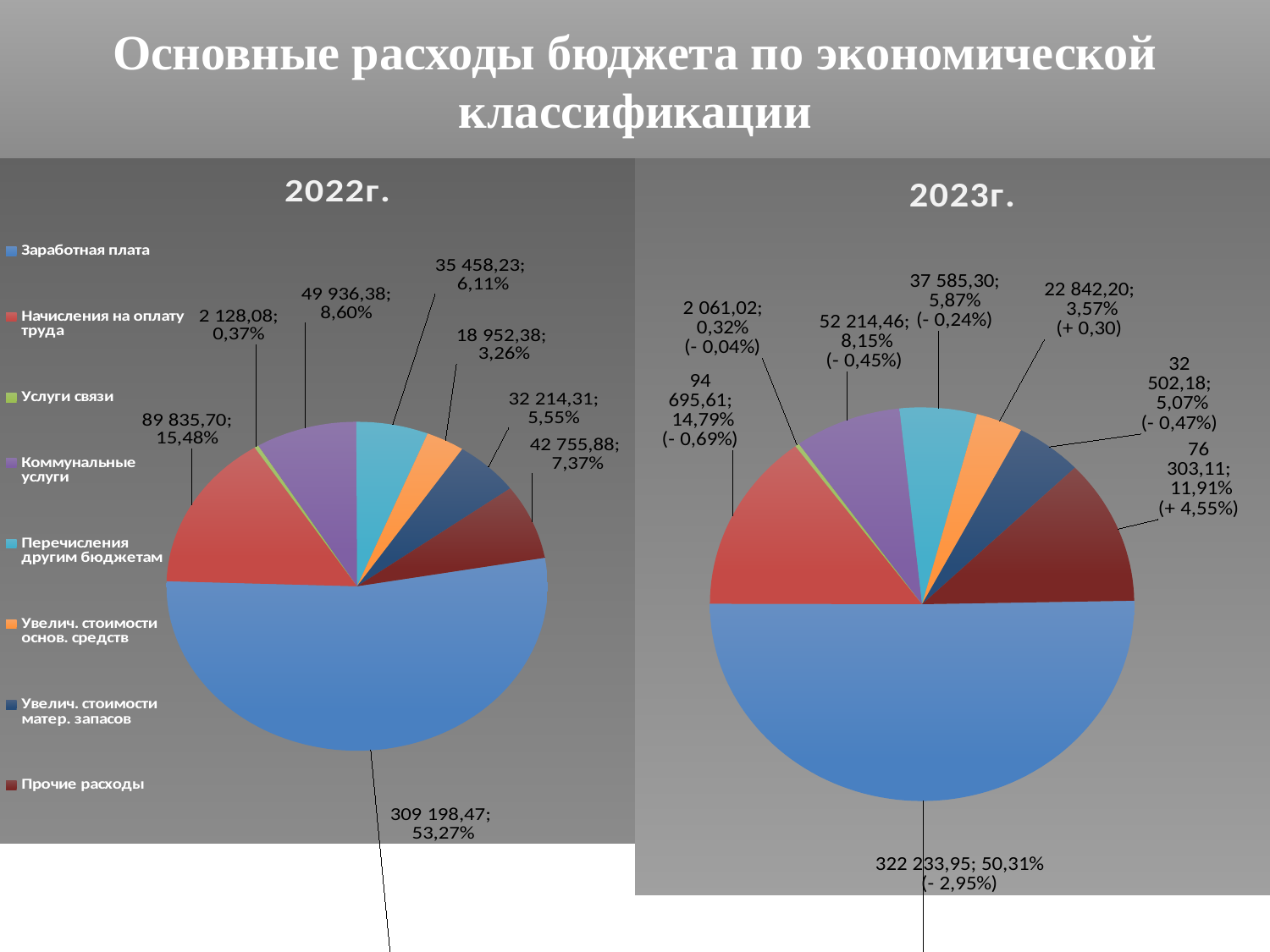

# Основные расходы бюджета по экономической классификации

### Chart: 2022г.

| Category | Исполнено за 2022 год |
|---|---|
| Заработная плата | 309198.47 |
| Начисления на оплату труда | 89835.7 |
| Услуги связи | 2128.08 |
| Коммунальные услуги | 49936.38000000001 |
| Перечисления другим бюджетам  | 35458.229999999996 |
| Увелич. стоимости основ. средств  | 18952.38 |
| Увелич. стоимости матер. запасов  | 32214.309999999983 |
| Прочие расходы | 42755.88000000001 |

### Chart: 2023г.

| Category | Исполнено за 2023 год |
|---|---|
| Заработная плата | 322233.95 |
| Начисления на оплату труда | 94695.61 |
| Услуги связи | 2061.02 |
| Коммунальные услуги | 52214.46 |
| Перечисления другим бюджетам  | 37585.3 |
| Увелич. стоимости основ. средств  | 22842.2 |
| Увелич. стоимости матер. запасов  | 32502.18 |
| Прочие расходы | 76303.11 |